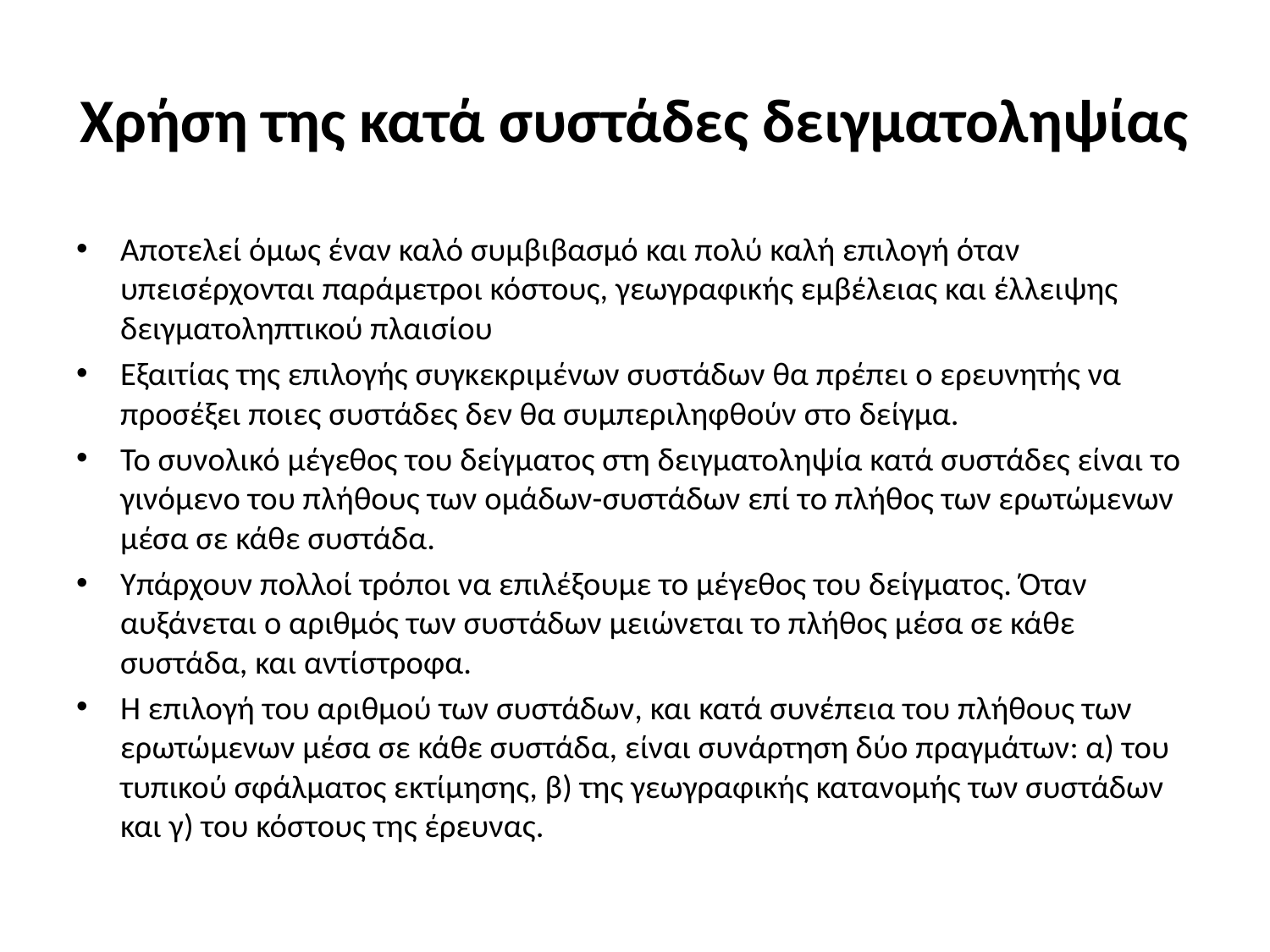

# Χρήση της κατά συστάδες δειγματοληψίας
Αποτελεί όμως έναν καλό συμβιβασμό και πολύ καλή επιλογή όταν υπεισέρχονται παράμετροι κόστους, γεωγραφικής εμβέλειας και έλλειψης δειγματοληπτικού πλαισίου
Εξαιτίας της επιλογής συγκεκριμένων συστάδων θα πρέπει ο ερευνητής να προσέξει ποιες συστάδες δεν θα συμπεριληφθούν στο δείγμα.
Το συνολικό μέγεθος του δείγματος στη δειγματοληψία κατά συστάδες είναι το γινόμενο του πλήθους των ομάδων-συστάδων επί το πλήθος των ερωτώμενων μέσα σε κάθε συστάδα.
Υπάρχουν πολλοί τρόποι να επιλέξουμε το μέγεθος του δείγματος. Όταν αυξάνεται ο αριθμός των συστάδων μειώνεται το πλήθος μέσα σε κάθε συστάδα, και αντίστροφα.
Η επιλογή του αριθμού των συστάδων, και κατά συνέπεια του πλήθους των ερωτώμενων μέσα σε κάθε συστάδα, είναι συνάρτηση δύο πραγμάτων: α) του τυπικού σφάλματος εκτίμησης, β) της γεωγραφικής κατανομής των συστάδων και γ) του κόστους της έρευνας.